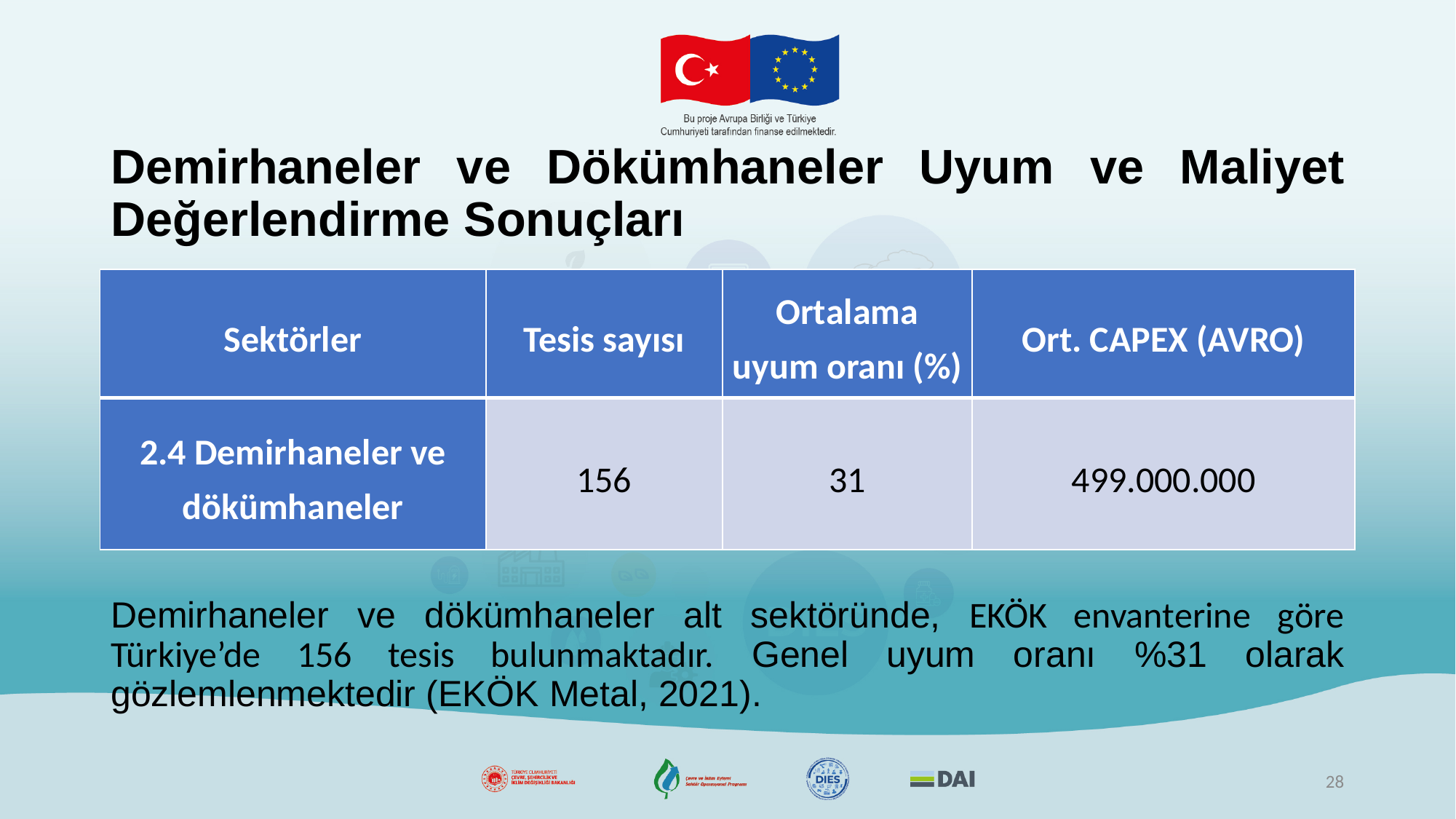

# Demirhaneler ve Dökümhaneler Uyum ve Maliyet Değerlendirme Sonuçları
| Sektörler | Tesis sayısı | Ortalama uyum oranı (%) | Ort. CAPEX (AVRO) |
| --- | --- | --- | --- |
| 2.4 Demirhaneler ve dökümhaneler | 156 | 31 | 499.000.000 |
Demirhaneler ve dökümhaneler alt sektöründe, EKÖK envanterine göre Türkiye’de 156 tesis bulunmaktadır. Genel uyum oranı %31 olarak gözlemlenmektedir (EKÖK Metal, 2021).

28